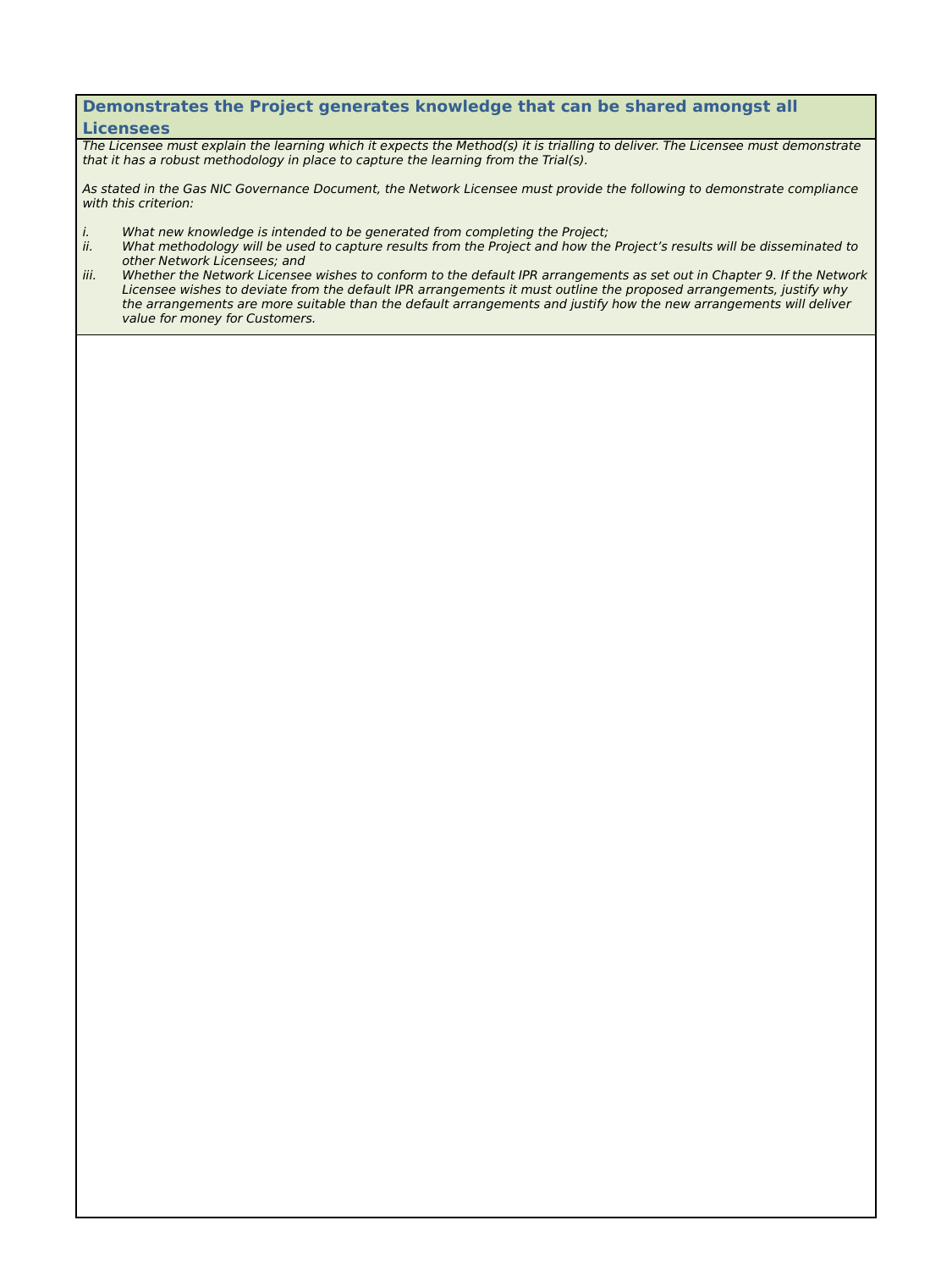

| Demonstrates the Project generates knowledge that can be shared amongst all Licensees |
| --- |
| The Licensee must explain the learning which it expects the Method(s) it is trialling to deliver. The Licensee must demonstrate that it has a robust methodology in place to capture the learning from the Trial(s). As stated in the Gas NIC Governance Document, the Network Licensee must provide the following to demonstrate compliance with this criterion: What new knowledge is intended to be generated from completing the Project; What methodology will be used to capture results from the Project and how the Project’s results will be disseminated to other Network Licensees; and Whether the Network Licensee wishes to conform to the default IPR arrangements as set out in Chapter 9. If the Network Licensee wishes to deviate from the default IPR arrangements it must outline the proposed arrangements, justify why the arrangements are more suitable than the default arrangements and justify how the new arrangements will deliver value for money for Customers. |
|  |
6